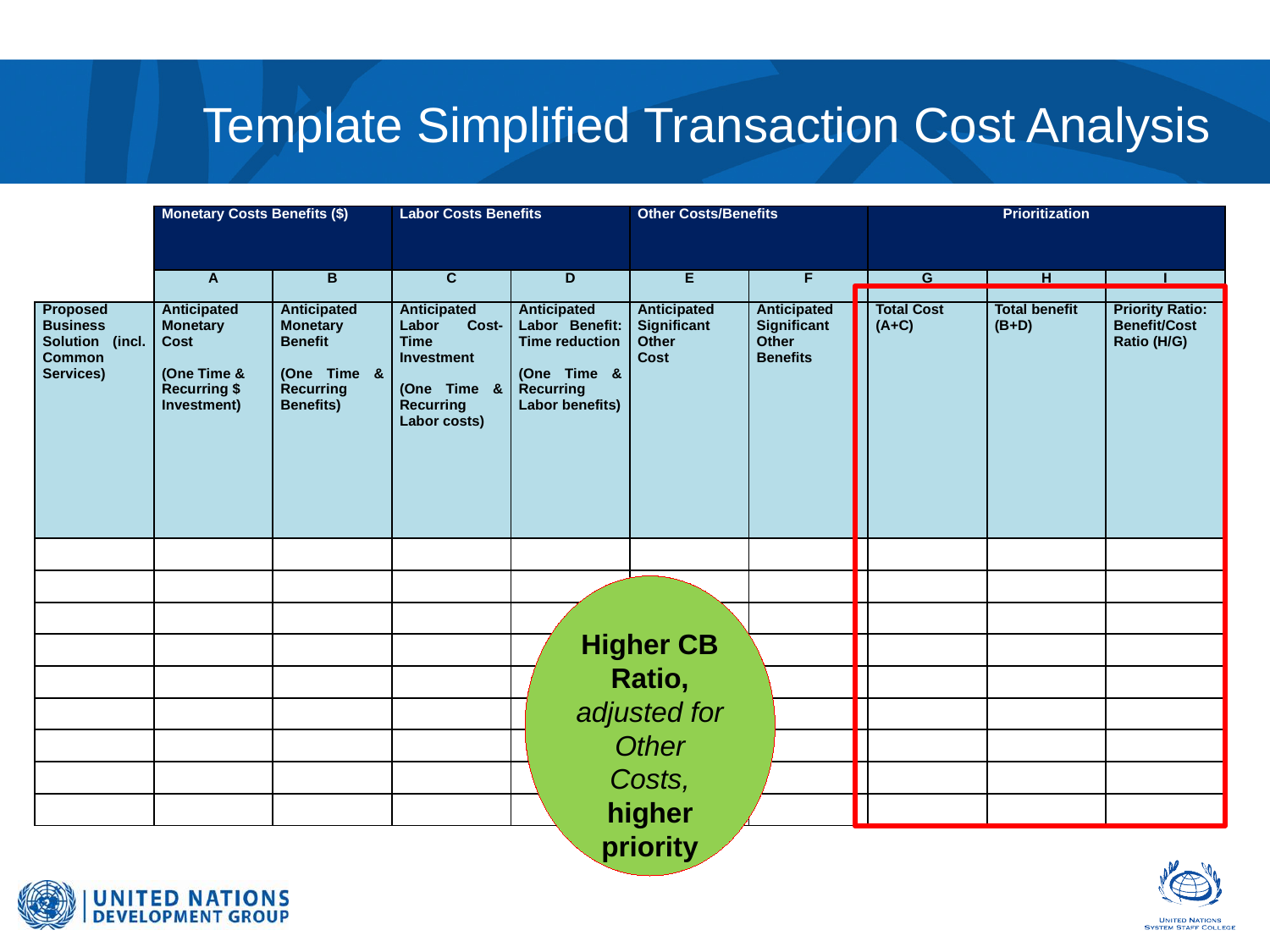

# Template Simplified Transaction Cost Analysis
|  | Monetary Costs Benefits ($) |  | Labor Costs Benefits |  | Other Costs/Benefits |  | Prioritization |  |  |
| --- | --- | --- | --- | --- | --- | --- | --- | --- | --- |
|  | A | B | C | D | E | F | G | H | I |
| Proposed Business Solution (incl. Common Services) | Anticipated Monetary Cost   (One Time & Recurring $ Investment) | Anticipated Monetary Benefit   (One Time & Recurring Benefits) | Anticipated Labor Cost- Time Investment   (One Time & Recurring Labor costs) | Anticipated Labor Benefit: Time reduction   (One Time & Recurring Labor benefits) | Anticipated Significant Other Cost | Anticipated Significant Other Benefits | Total Cost (A+C) | Total benefit (B+D) | Priority Ratio: Benefit/Cost Ratio (H/G) |
|  |  |  |  |  |  |  |  |  |  |
|  |  |  |  |  |  |  |  |  |  |
|  |  |  |  |  |  |  |  |  |  |
|  |  |  |  |  |  |  |  |  |  |
|  |  |  |  |  |  |  |  |  |  |
|  |  |  |  |  |  |  |  |  |  |
|  |  |  |  |  |  |  |  |  |  |
|  |  |  |  |  |  |  |  |  |  |
|  |  |  |  |  |  |  |  |  |  |

Higher CB Ratio, adjusted for Other Costs, higher priority